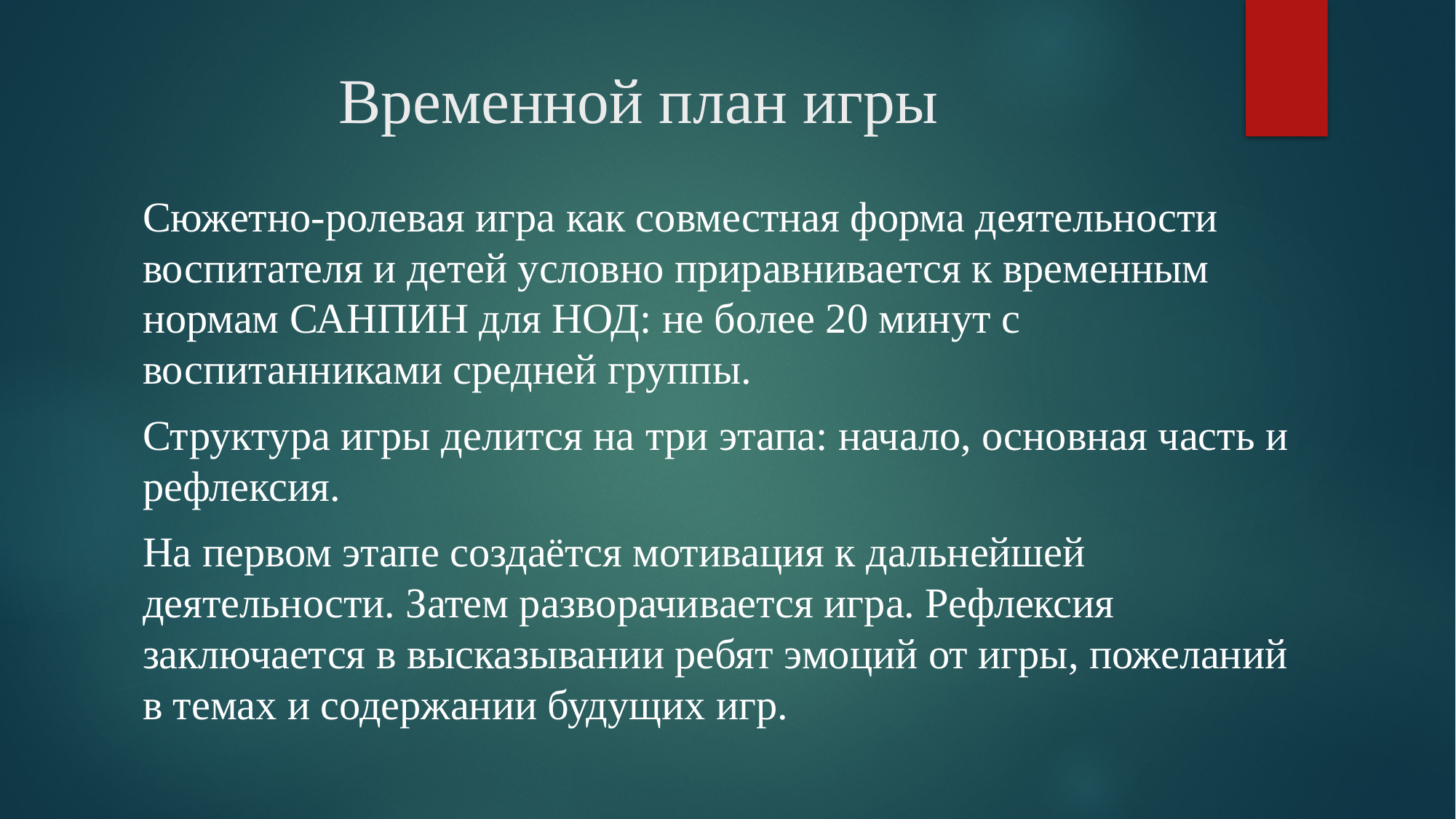

# Временной план игры
Сюжетно-ролевая игра как совместная форма деятельности воспитателя и детей условно приравнивается к временным нормам САНПИН для НОД: не более 20 минут с воспитанниками средней группы.
Структура игры делится на три этапа: начало, основная часть и рефлексия.
На первом этапе создаётся мотивация к дальнейшей деятельности. Затем разворачивается игра. Рефлексия заключается в высказывании ребят эмоций от игры, пожеланий в темах и содержании будущих игр.